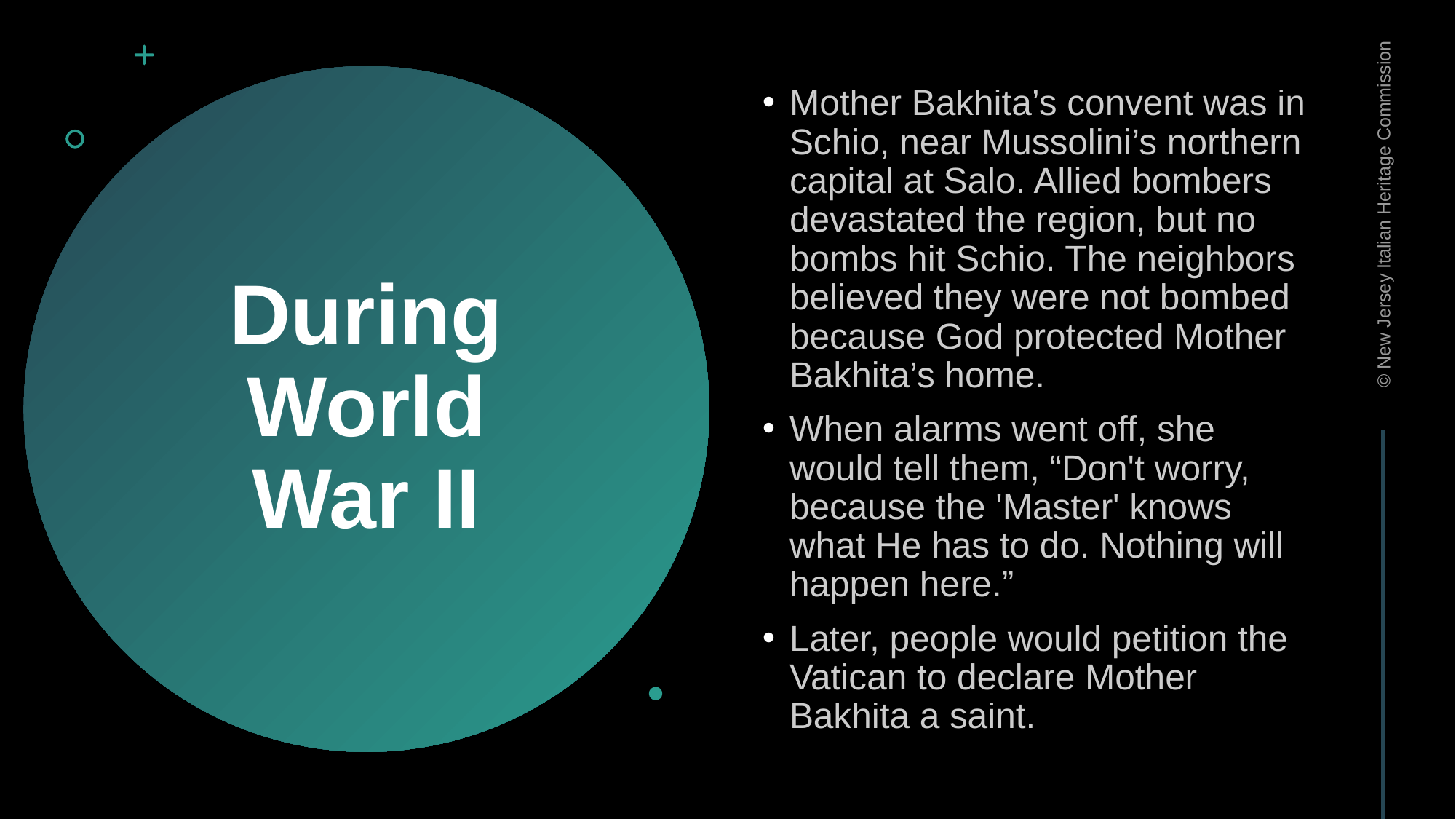

Mother Bakhita’s convent was in Schio, near Mussolini’s northern capital at Salo. Allied bombers devastated the region, but no bombs hit Schio. The neighbors believed they were not bombed because God protected Mother Bakhita’s home.
When alarms went off, she would tell them, “Don't worry, because the 'Master' knows what He has to do. Nothing will happen here.”
Later, people would petition the Vatican to declare Mother Bakhita a saint.

# During World War II
© New Jersey Italian Heritage Commission